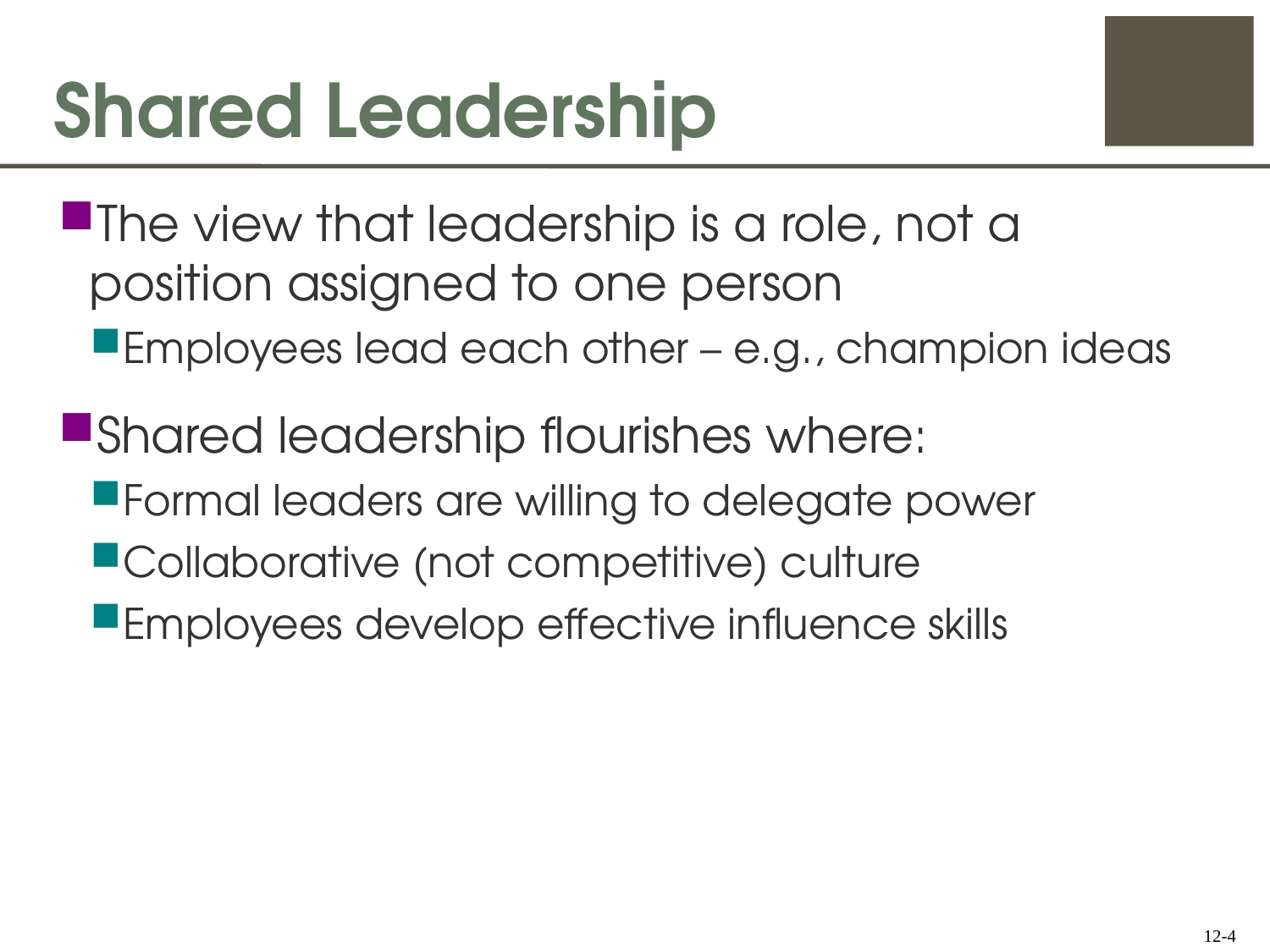

# Shared Leadership
The view that leadership is a role, not a position assigned to one person
Employees lead each other – e.g., champion ideas
Shared leadership flourishes where:
Formal leaders are willing to delegate power
Collaborative (not competitive) culture
Employees develop effective influence skills